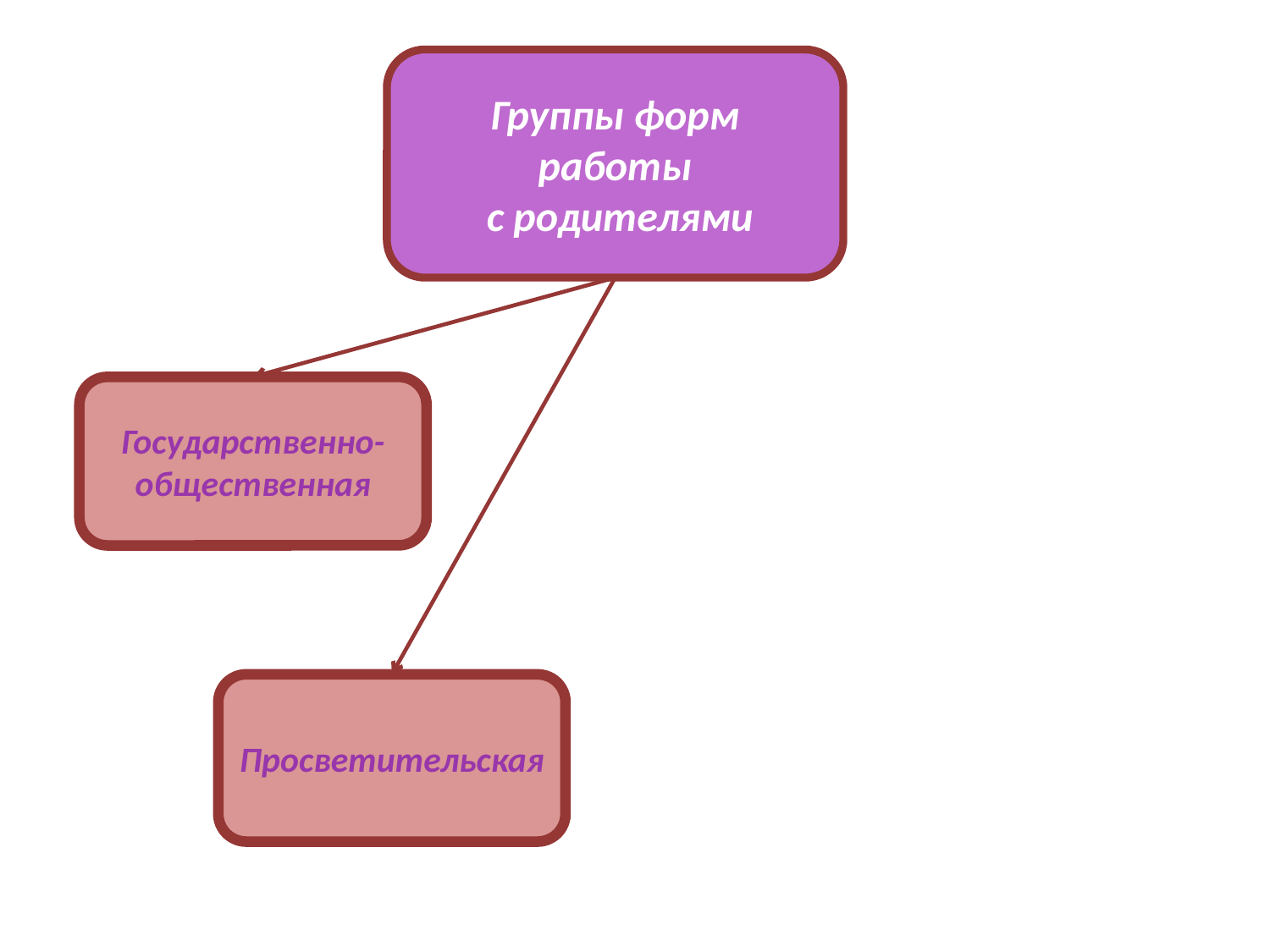

Группы форм работы
 с родителями
Государственно-общественная
Просветительская